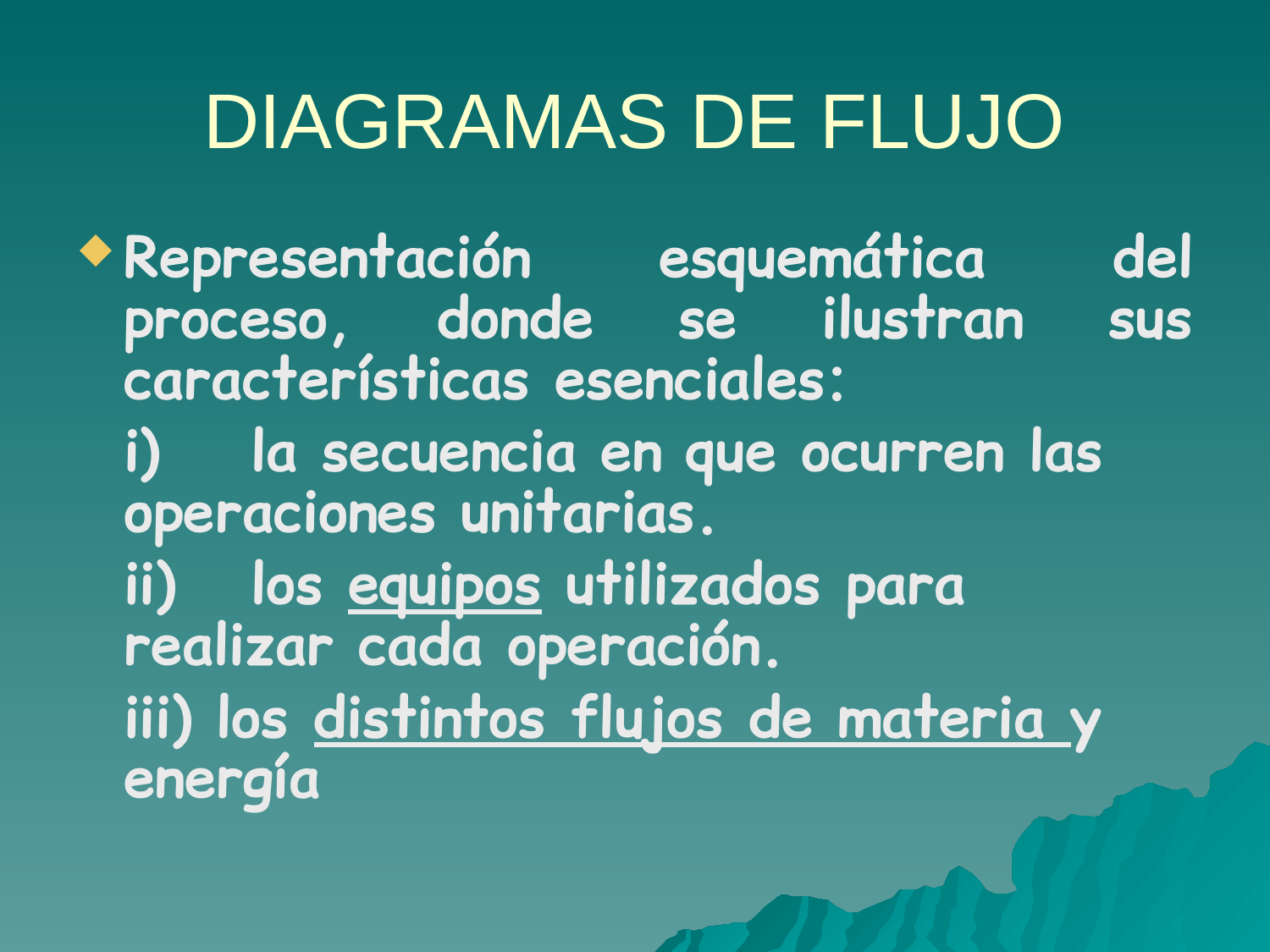

# DIAGRAMAS DE FLUJO
Representación esquemática del proceso, donde se ilustran sus características esenciales:
	i)	la secuencia en que ocurren las operaciones unitarias.
	ii)	los equipos utilizados para realizar cada operación.
	iii) los distintos flujos de materia y energía